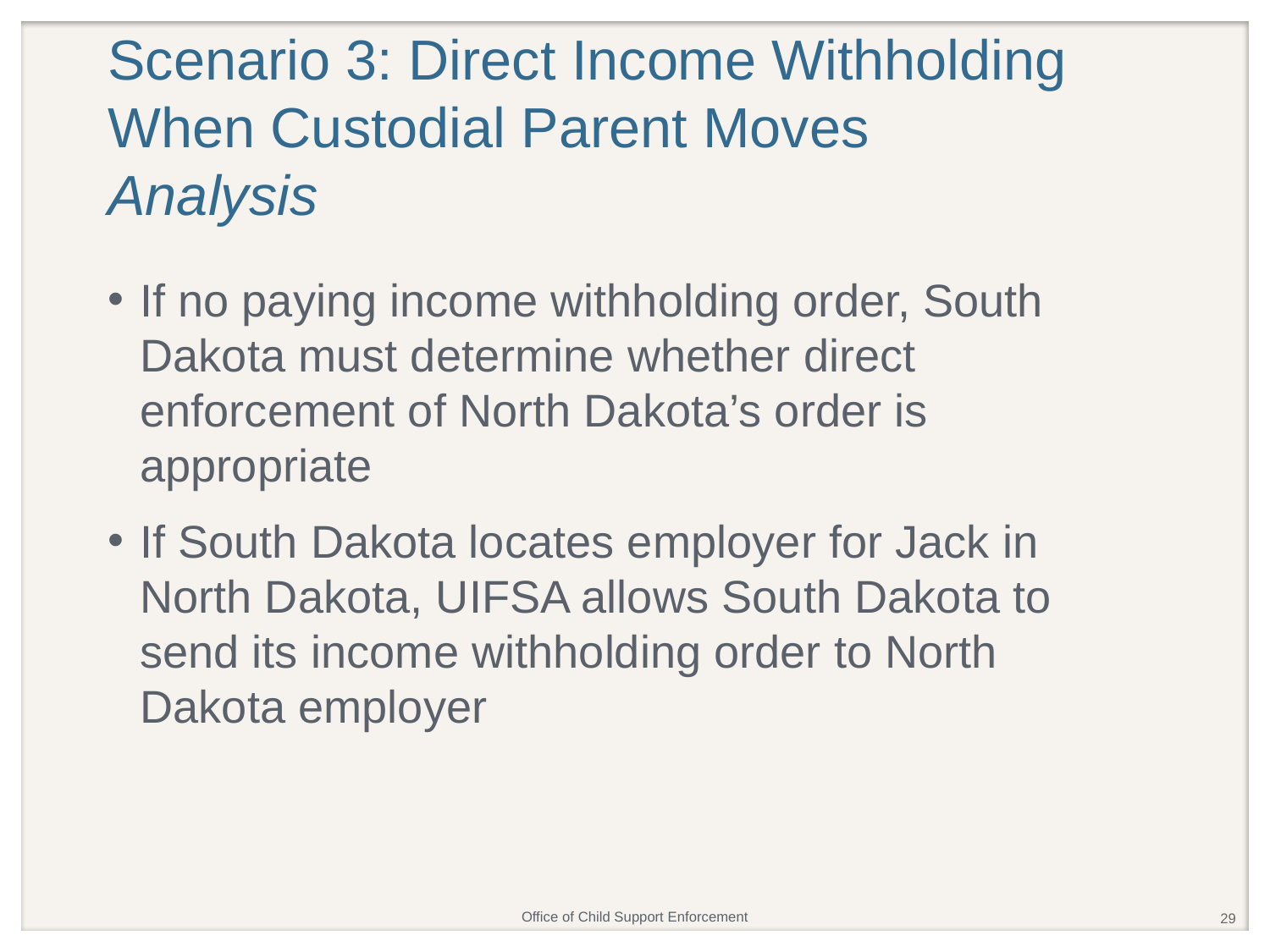

# Scenario 3: Direct Income Withholding When Custodial Parent Moves Analysis
If no paying income withholding order, South Dakota must determine whether direct enforcement of North Dakota’s order is appropriate
If South Dakota locates employer for Jack in North Dakota, UIFSA allows South Dakota to send its income withholding order to North Dakota employer
29